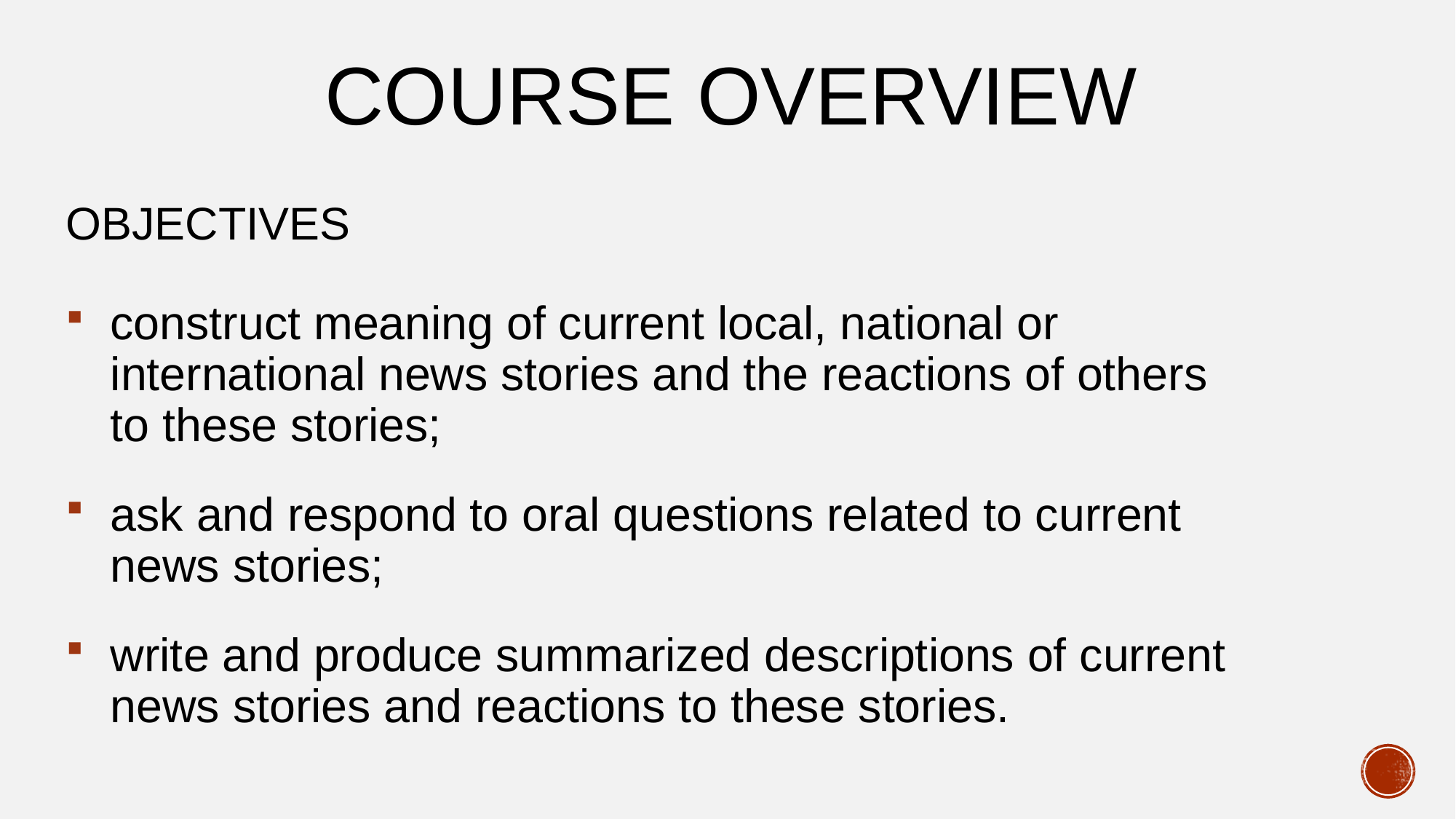

# Course Overview
OBJECTIVES

construct meaning of current local, national or international news stories and the reactions of others to these stories;
ask and respond to oral questions related to current news stories;
write and produce summarized descriptions of current news stories and reactions to these stories.